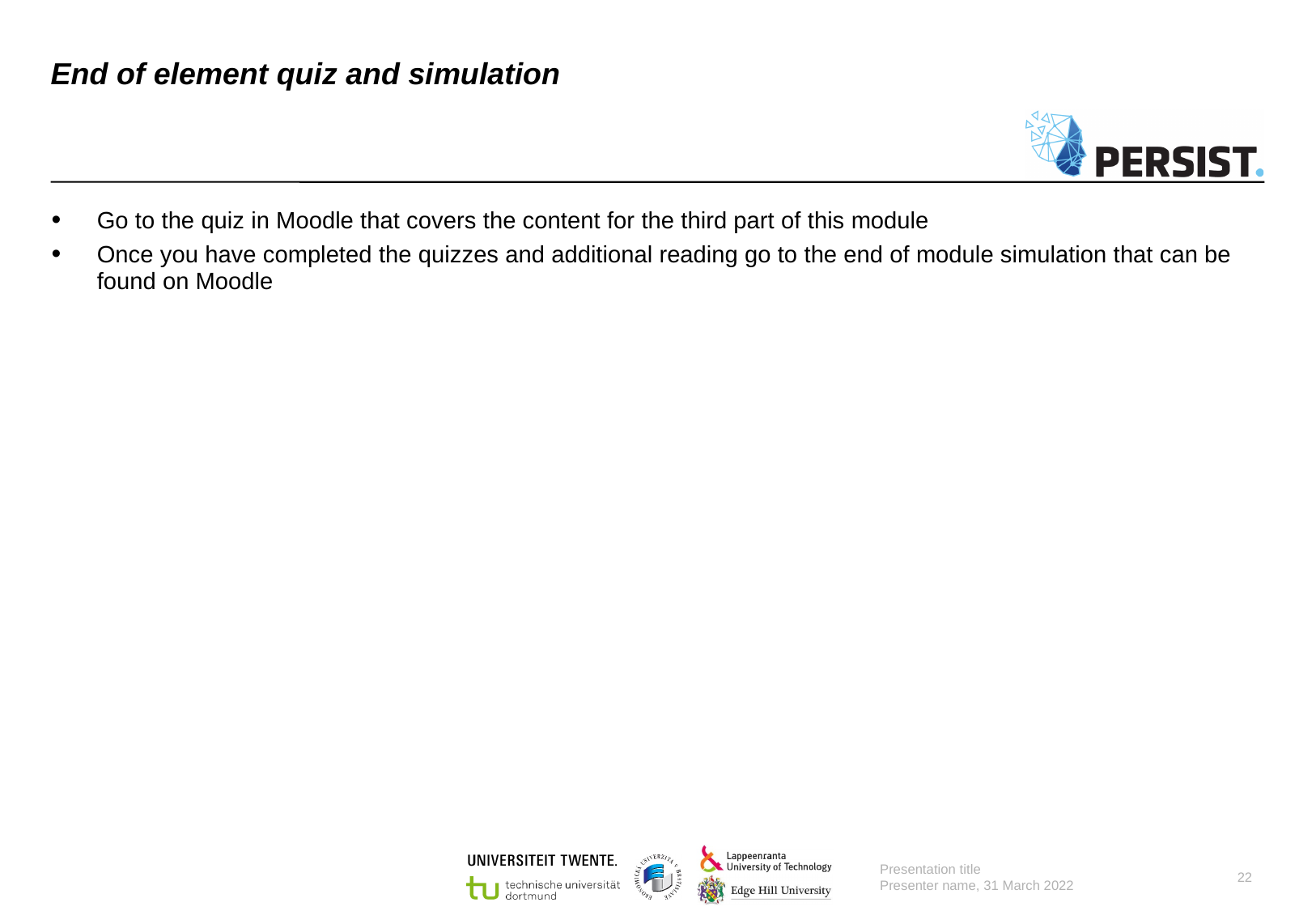

# End of element quiz and simulation

Go to the quiz in Moodle that covers the content for the third part of this module
Once you have completed the quizzes and additional reading go to the end of module simulation that can be found on Moodle

Presentation title
Presenter name, 31 March 2022
22